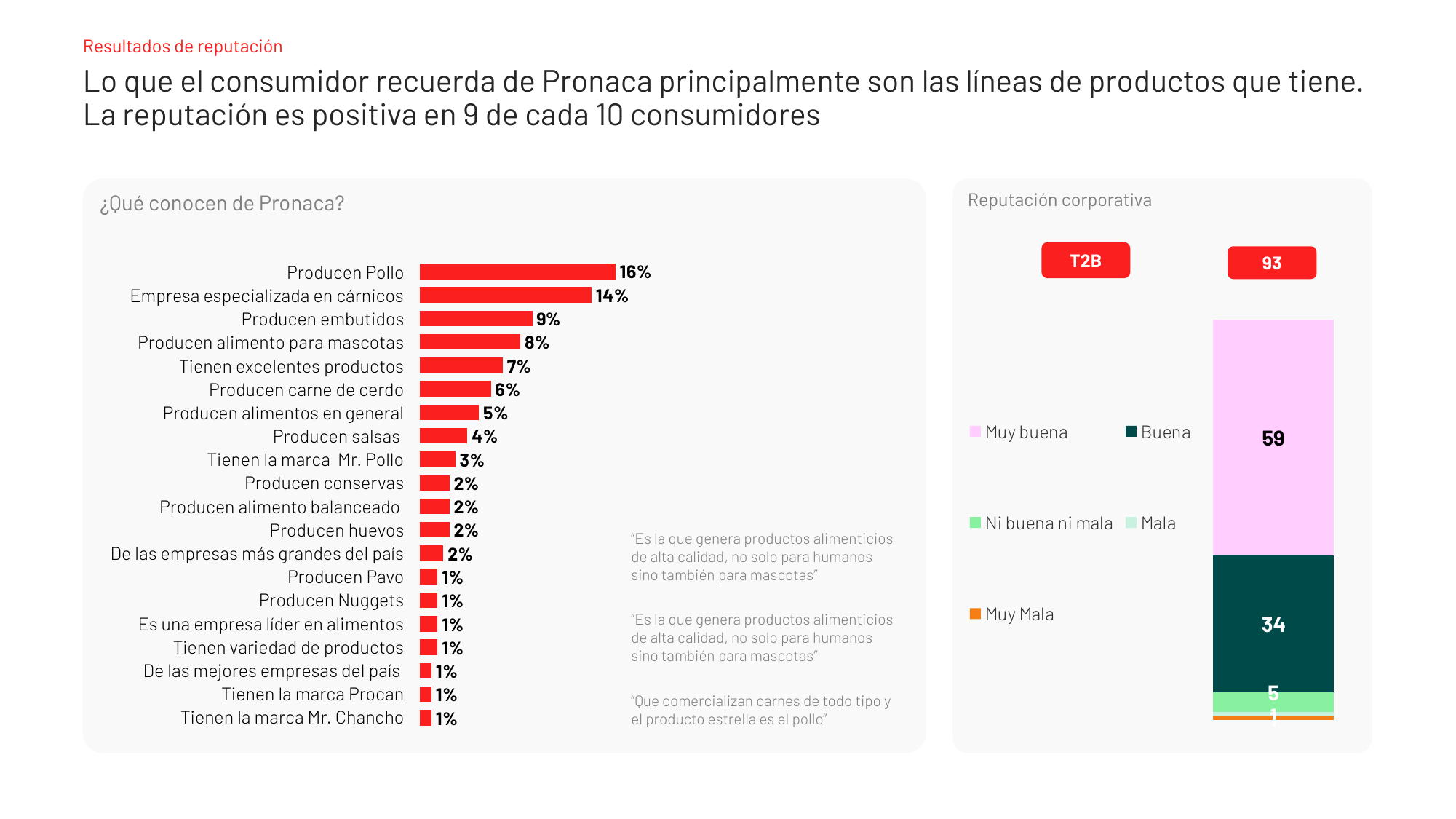

Resultados de reputación
# Lo que el consumidor recuerda de Pronaca principalmente son las líneas de productos que tiene. La reputación es positiva en 9 de cada 10 consumidores
¿Qué conocen de Pronaca?
Reputación corporativa
T2B
93
| Producen Pollo |
| --- |
| Empresa especializada en cárnicos |
| Producen embutidos |
| Producen alimento para mascotas |
| Tienen excelentes productos |
| Producen carne de cerdo |
| Producen alimentos en general |
| Producen salsas |
| Tienen la marca Mr. Pollo |
| Producen conservas |
| Producen alimento balanceado |
| Producen huevos |
| De las empresas más grandes del país |
| Producen Pavo |
| Producen Nuggets |
| Es una empresa líder en alimentos |
| Tienen variedad de productos |
| De las mejores empresas del país |
| Tienen la marca Procan |
| Tienen la marca Mr. Chancho |

### Chart

| Category | Ventas |
|---|---|
| Producen Pollo | 0.16417910447761194 |
| Empresa especializada en cárnicos | 0.14427860696517414 |
| Producen embutidos | 0.0945273631840796 |
| Producen alimento para mascotas | 0.0845771144278607 |
| Tienen excelentes productos | 0.06965174129353234 |
| Producen carne de cerdo | 0.05970149253731343 |
| Producen alimentos en general | 0.04975124378109453 |
| Producen salsas en general | 0.04 |
| Tienen la marca  Mr. Pollo | 0.029850746268656716 |
| Producen conservas | 0.024875621890547265 |
| Producen alimento balanceado  | 0.024875621890547265 |
| Producen huevos | 0.024875621890547265 |
| De las empresas más grandes del país | 0.01990049751243781 |
| Producen Pavo | 0.014925373134328358 |
| Procucen Nuggets | 0.014925373134328358 |
| Es una empresa lider en alimentos | 0.014925373134328358 |
| Tienen una amplia variedad de productos | 0.014925373134328358 |
| De las mejores empresas del país  | 0.009950248756218905 |
| Tienen la marca Procan | 0.009950248756218905 |
| Tienen la marca Mr. Chancho | 0.009950248756218905 |

### Chart

| Category | Muy Mala | Mala | Ni buena ni mala | Buena | Muy buena |
|---|---|---|---|---|---|
| Compra | 1.0 | 1.0 | 5.0 | 34.0 | 59.0 |
“Es la que genera productos alimenticios de alta calidad, no solo para humanos sino también para mascotas”
“Es la que genera productos alimenticios de alta calidad, no solo para humanos sino también para mascotas”
“Que comercializan carnes de todo tipo y el producto estrella es el pollo”